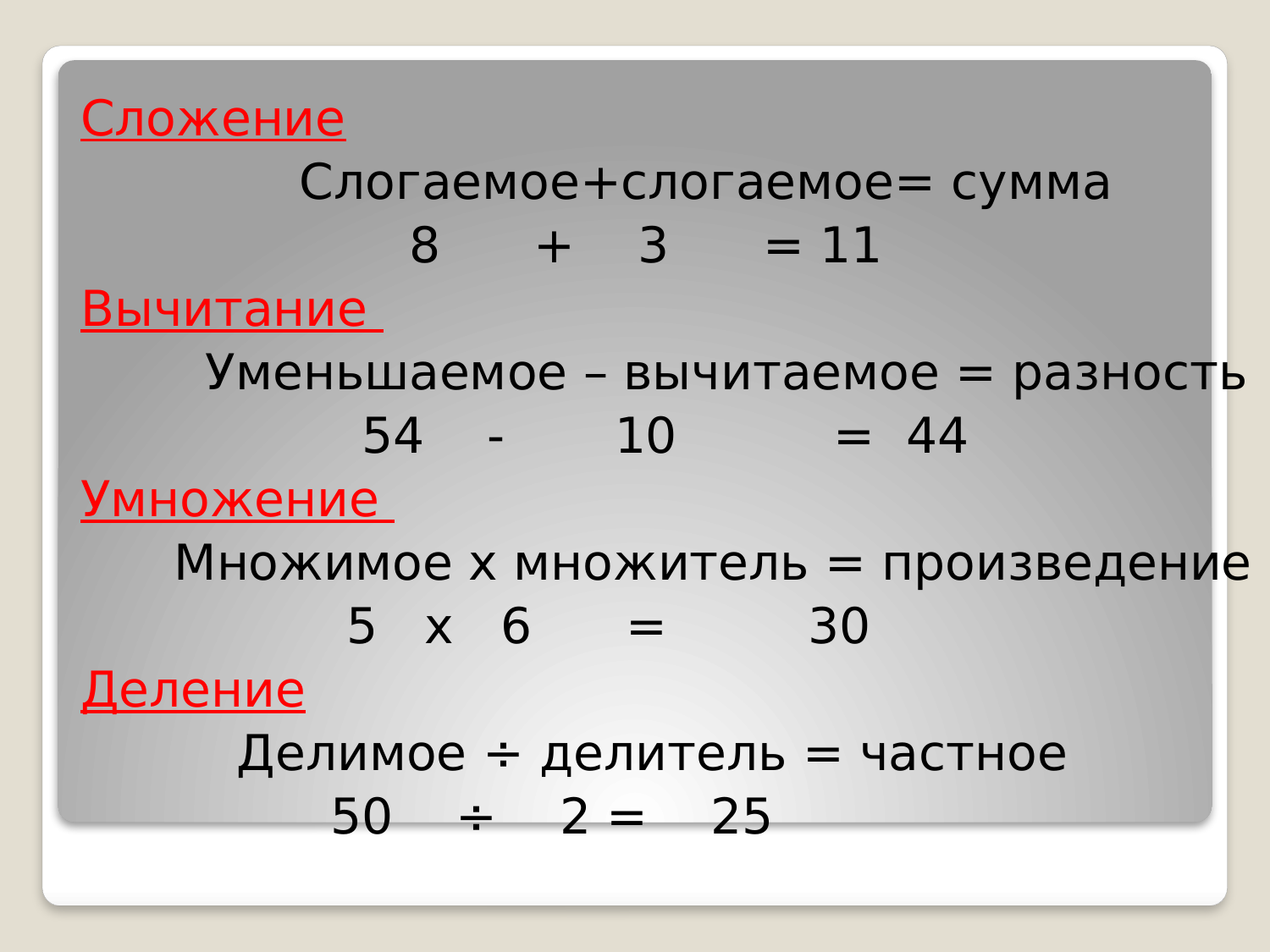

Сложение
              Слогаемое+слогаемое= сумма
                     8      +    3      = 11
Вычитание
        Уменьшаемое – вычитаемое = разность
                  54    -       10          =  44
Умножение
      Множимое х множитель = произведение
                 5   х   6      =         30
Деление
          Делимое ÷ делитель = частное
                50    ÷    2 =    25